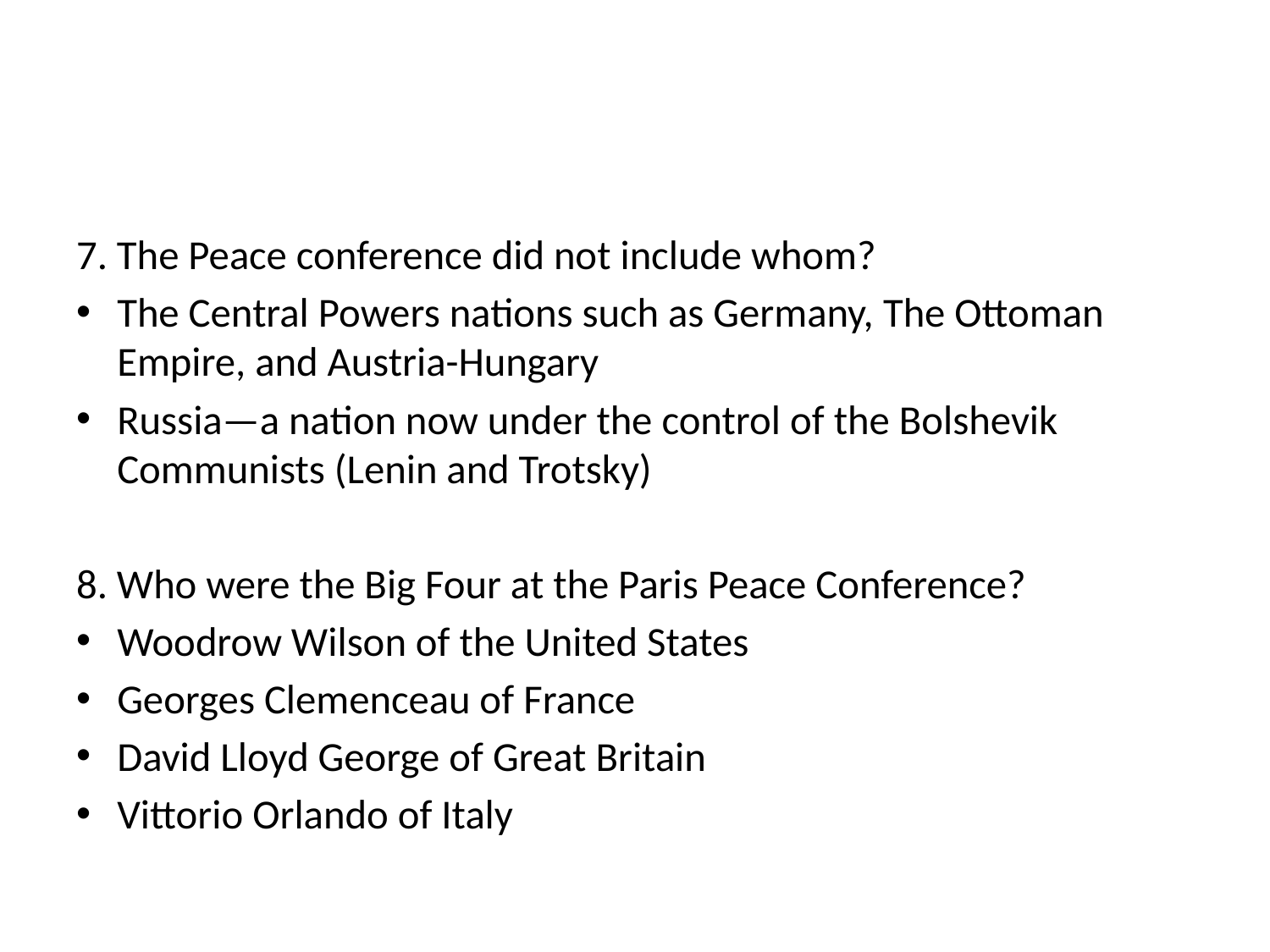

#
7. The Peace conference did not include whom?
The Central Powers nations such as Germany, The Ottoman Empire, and Austria-Hungary
Russia—a nation now under the control of the Bolshevik Communists (Lenin and Trotsky)

8. Who were the Big Four at the Paris Peace Conference?
Woodrow Wilson of the United States
Georges Clemenceau of France
David Lloyd George of Great Britain
Vittorio Orlando of Italy